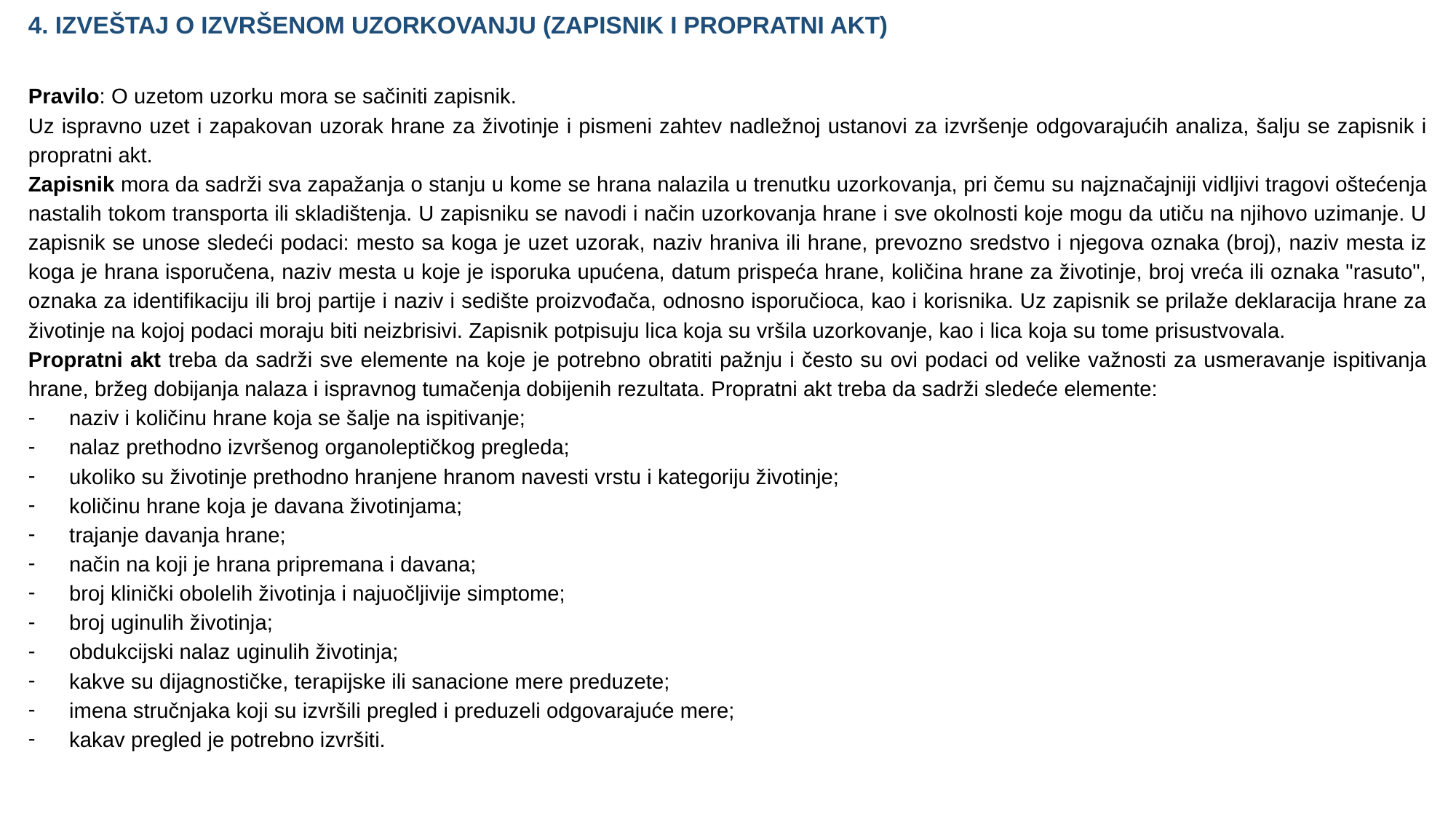

4. IZVEŠTAJ O IZVRŠENOM UZORKOVANJU (ZAPISNIK I PROPRATNI AKT)

Pravilo: O uzetom uzorku mora se sačiniti zapisnik.
Uz ispravno uzet i zapakovan uzorak hrane za životinje i pismeni zahtev nadležnoj ustanovi za izvršenje odgovarajućih analiza, šalju se zapisnik i propratni akt.
Zapisnik mora da sadrži sva zapažanja o stanju u kome se hrana nalazila u trenutku uzorkovanja, pri čemu su najznačajniji vidljivi tragovi oštećenja nastalih tokom transporta ili skladištenja. U zapisniku se navodi i način uzorkovanja hrane i sve okolnosti koje mogu da utiču na njihovo uzimanje. U zapisnik se unose sledeći podaci: mesto sa koga je uzet uzorak, naziv hraniva ili hrane, prevozno sredstvo i njegova oznaka (broj), naziv mesta iz koga je hrana isporučena, naziv mesta u koje je isporuka upućena, datum prispeća hrane, količina hrane za životinje, broj vreća ili oznaka "rasuto", oznaka za identifikaciju ili broj partije i naziv i sedište proizvođača, odnosno isporučioca, kao i korisnika. Uz zapisnik se prilaže deklaracija hrane za životinje na kojoj podaci moraju biti neizbrisivi. Zapisnik potpisuju lica koja su vršila uzorkovanje, kao i lica koja su tome prisustvovala.
Propratni akt treba da sadrži sve elemente na koje je potrebno obratiti pažnju i često su ovi podaci od velike važnosti za usmeravanje ispitivanja hrane, bržeg dobijanja nalaza i ispravnog tumačenja dobijenih rezultata. Propratni akt treba da sadrži sledeće elemente:
naziv i količinu hrane koja se šalje na ispitivanje;
nalaz prethodno izvršenog organoleptičkog pregleda;
ukoliko su životinje prethodno hranjene hranom navesti vrstu i kategoriju životinje;
količinu hrane koja je davana životinjama;
trajanje davanja hrane;
način na koji je hrana pripremana i davana;
broj klinički obolelih životinja i najuočljivije simptome;
broj uginulih životinja;
obdukcijski nalaz uginulih životinja;
kakve su dijagnostičke, terapijske ili sanacione mere preduzete;
imena stručnjaka koji su izvršili pregled i preduzeli odgovarajuće mere;
kakav pregled je potrebno izvršiti.